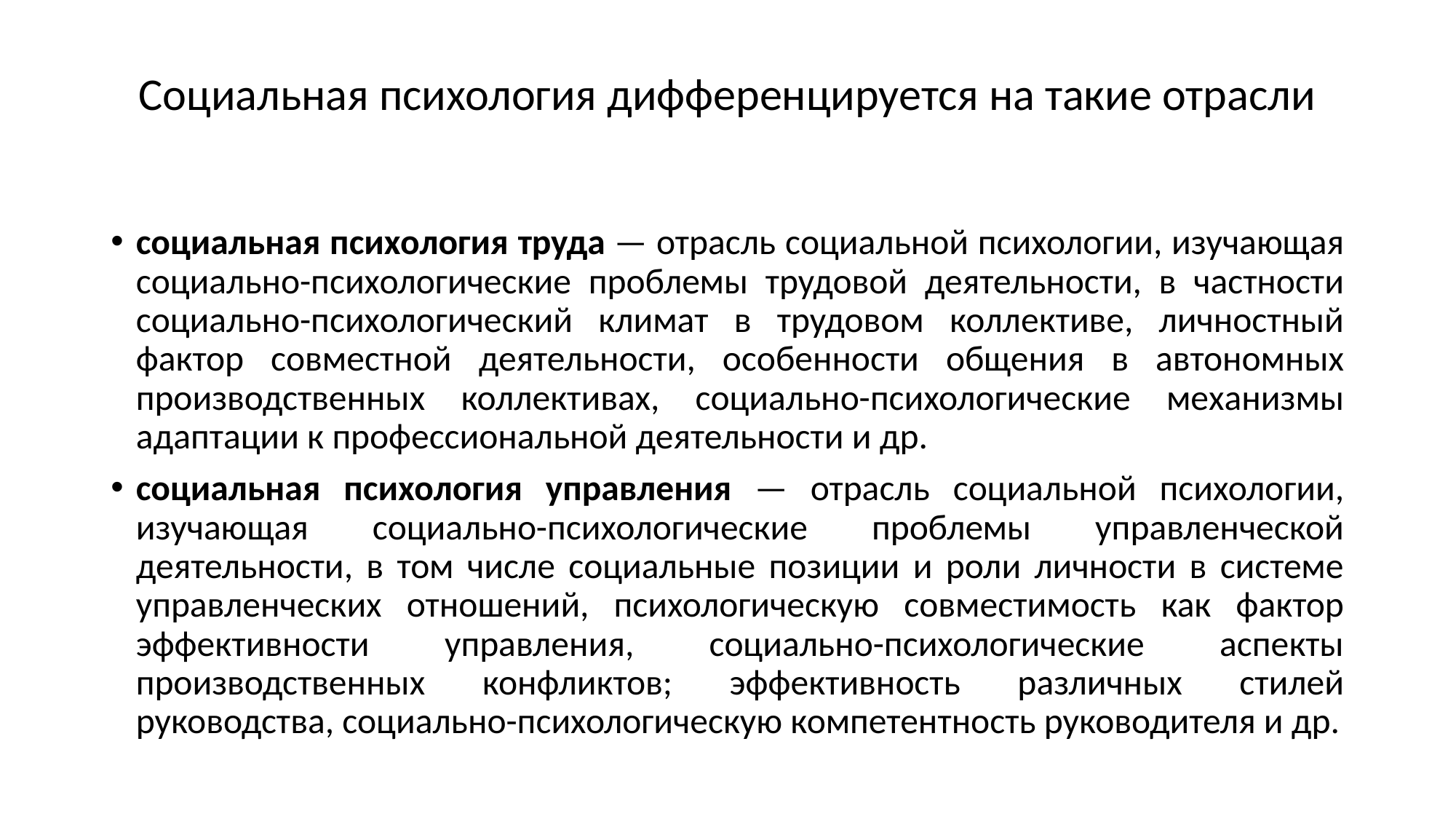

# Социальная психология дифференцируется на такие отрасли
социальная психология труда — отрасль социальной психологии, изучающая социально-психологические проблемы трудовой деятельности, в частности социально-психологический климат в трудовом коллективе, личностный фактор совместной деятельности, особенности общения в автономных производственных коллективах, социально-психологические механизмы адаптации к профессиональной деятельности и др.
социальная психология управления — отрасль социальной психологии, изучающая социально-психологические проблемы управленческой деятельности, в том числе социальные позиции и роли личности в системе управленческих отношений, психологическую совместимость как фактор эффективности управления, социально-психологические аспекты производственных конфликтов; эффективность различных стилей руководства, социально-психологическую компетентность руководителя и др.